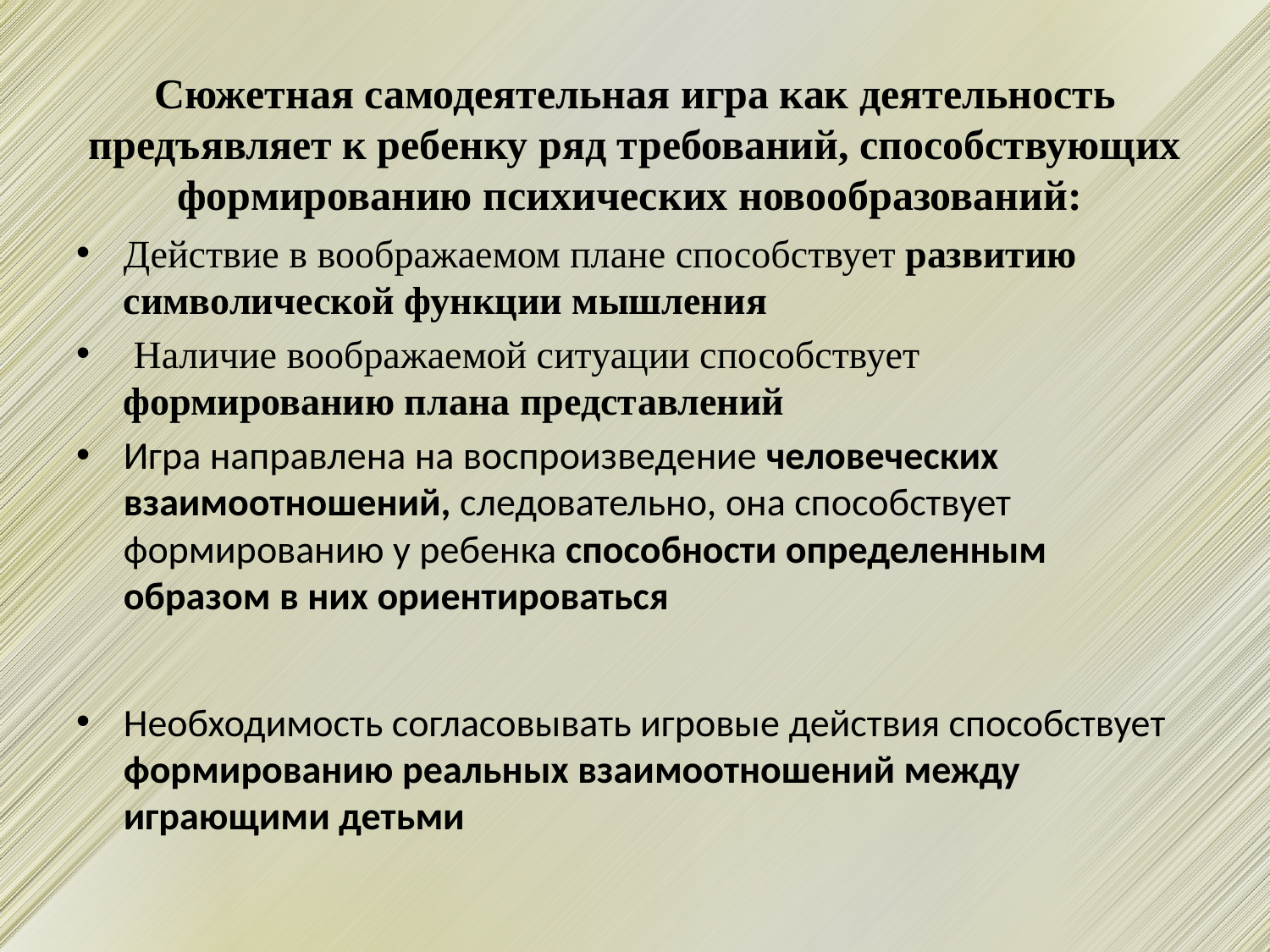

# Сюжетная самодеятельная игра как деятельность предъявляет к ребенку ряд требований, способствующих формированию психических новообразований:
Действие в воображаемом плане способствует развитию символической функции мышления
 Наличие воображаемой ситуации способствует формированию плана представлений
Игра направлена на воспроизведение человеческих взаимоотношений, следовательно, она способствует формированию у ребенка способности определенным образом в них ориентироваться

Необходимость согласовывать игровые действия способствует формированию реальных взаимоотношений между играющими детьми